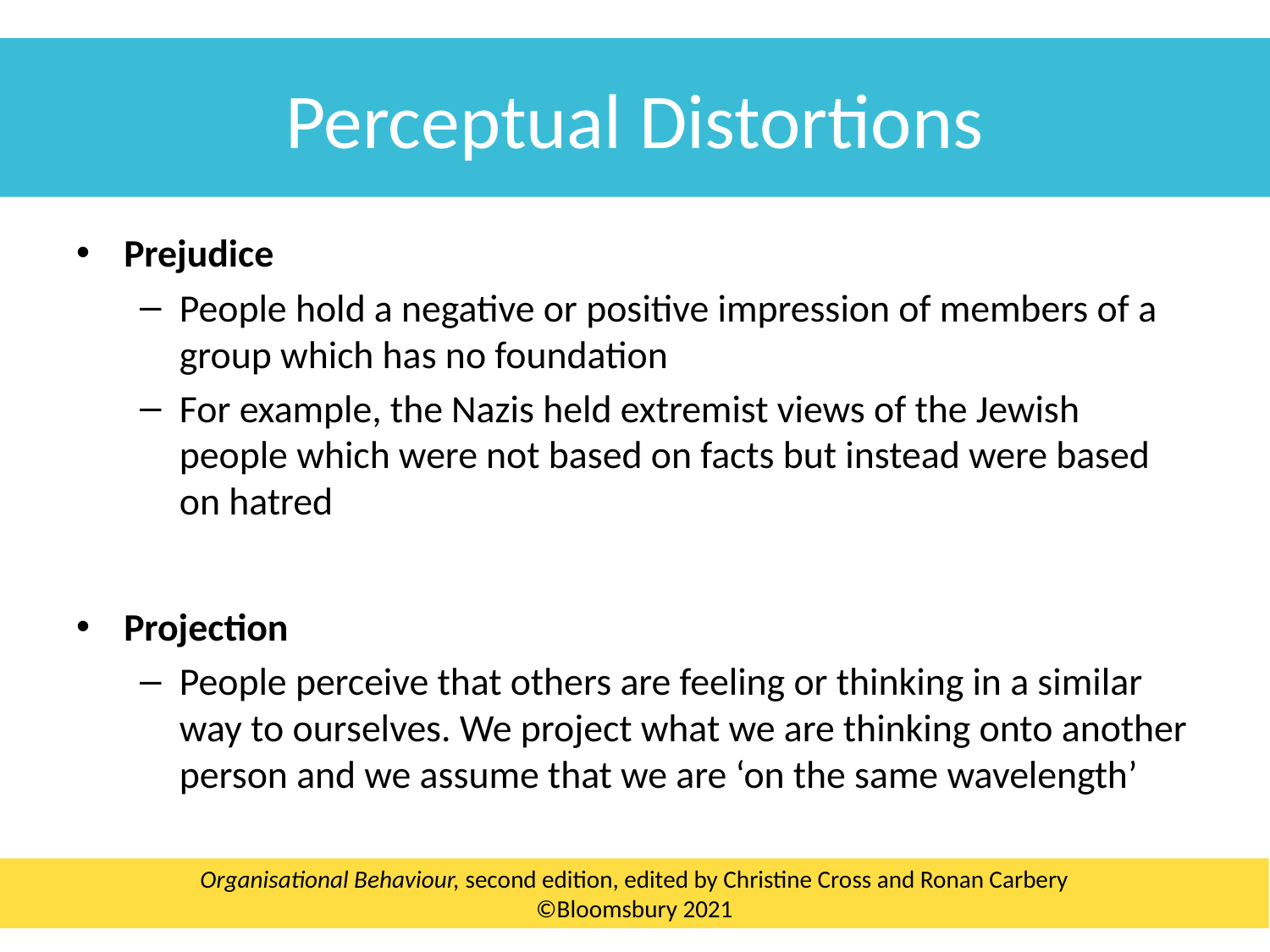

Perceptual Distortions
Prejudice
People hold a negative or positive impression of members of a group which has no foundation
For example, the Nazis held extremist views of the Jewish people which were not based on facts but instead were based on hatred

Projection
People perceive that others are feeling or thinking in a similar way to ourselves. We project what we are thinking onto another person and we assume that we are ‘on the same wavelength’